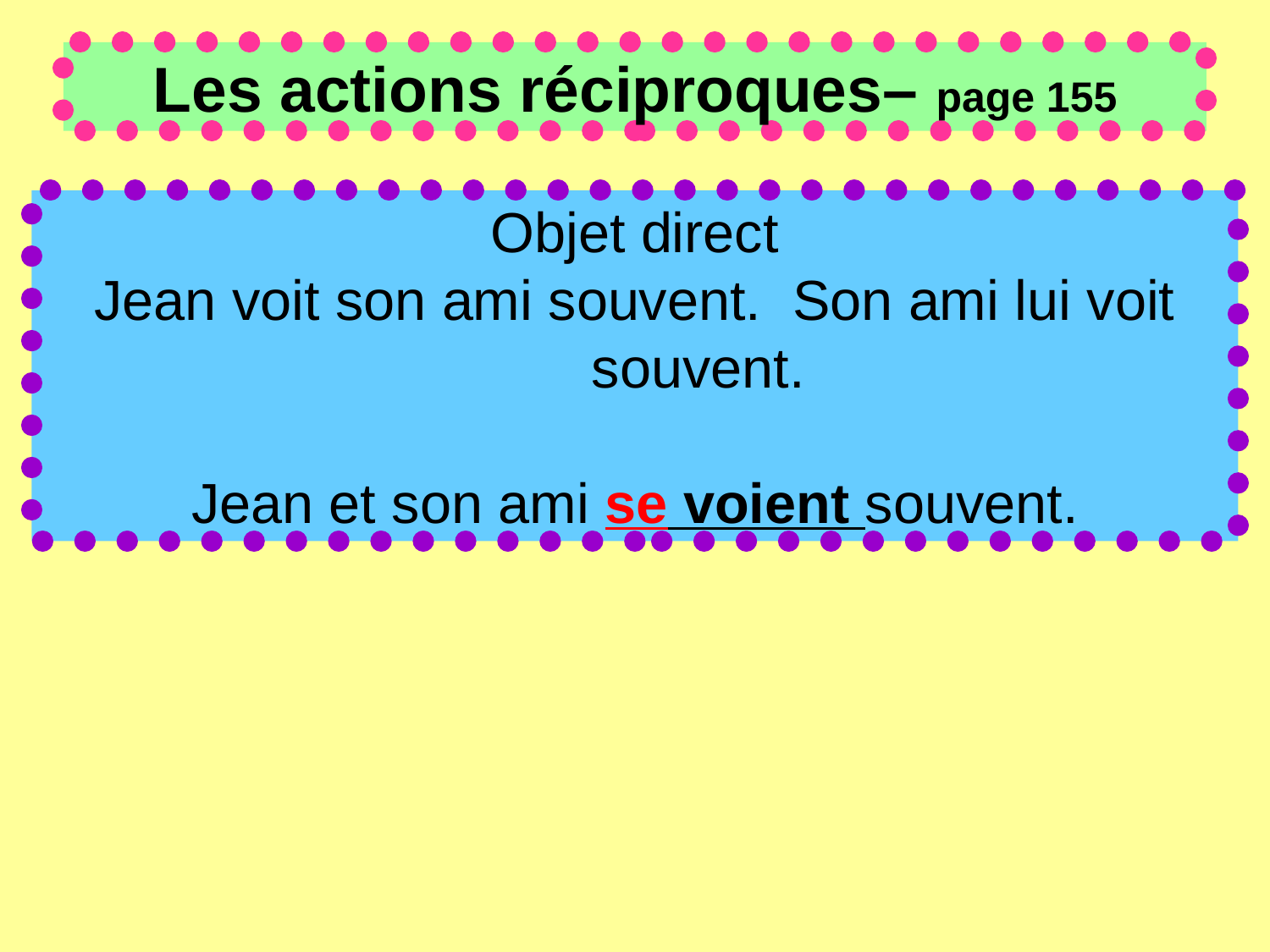

Les actions réciproques– page 155
Objet direct
Jean voit son ami souvent.  Son ami lui voit souvent.

Jean et son ami se voient souvent.